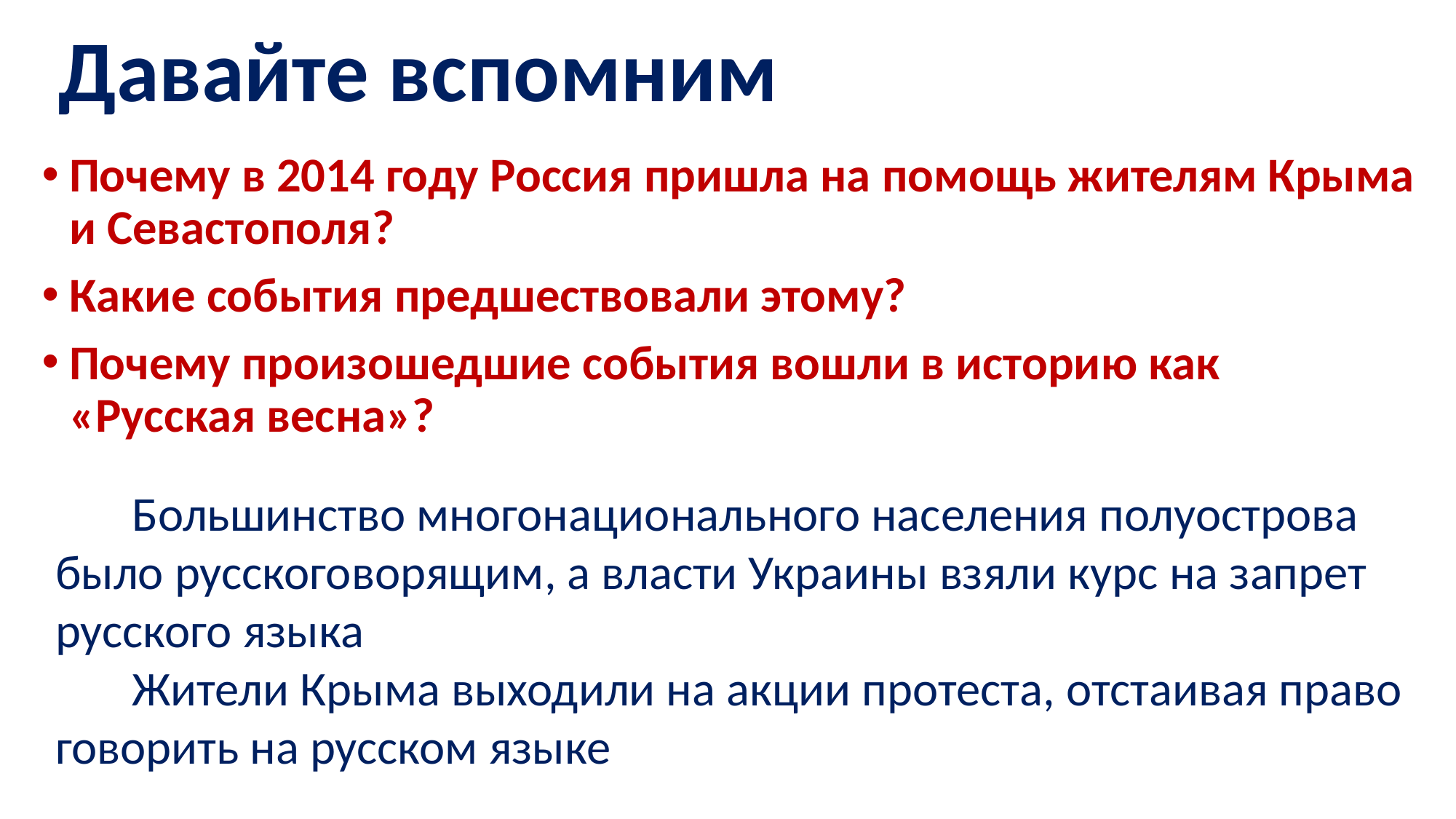

# Давайте вспомним
Почему в 2014 году Россия пришла на помощь жителям Крыма и Севастополя?
Какие события предшествовали этому?
Почему произошедшие события вошли в историю как «Русская весна»?
       Большинство многонационального населения полуострова было русскоговорящим, а власти Украины взяли курс на запрет русского языка
       Жители Крыма выходили на акции протеста, отстаивая право говорить на русском языке